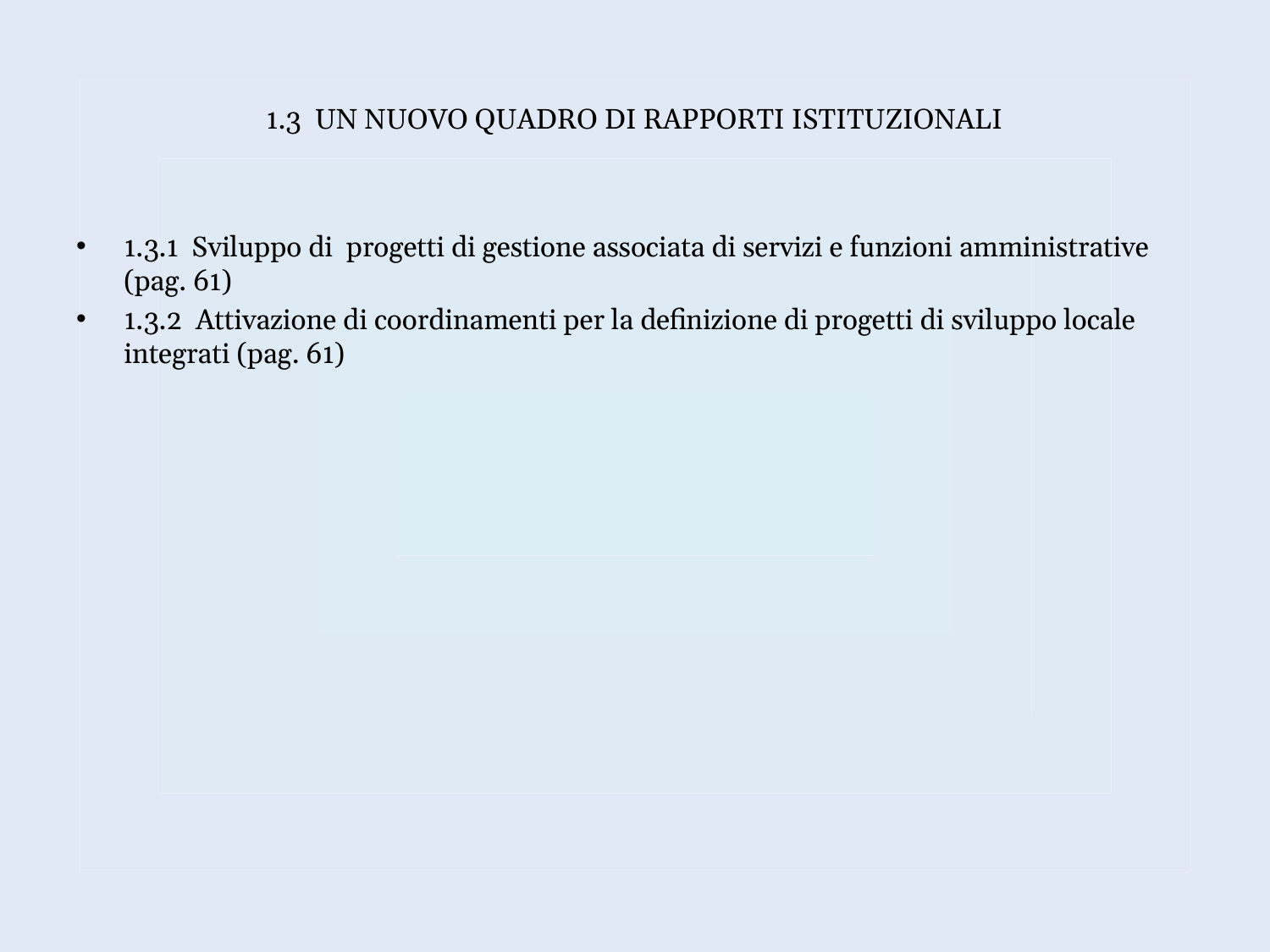

# 1.3  UN NUOVO QUADRO DI RAPPORTI ISTITUZIONALI
1.3.1  Sviluppo di  progetti di gestione associata di servizi e funzioni amministrative (pag. 61)
1.3.2  Attivazione di coordinamenti per la definizione di progetti di sviluppo locale integrati (pag. 61)